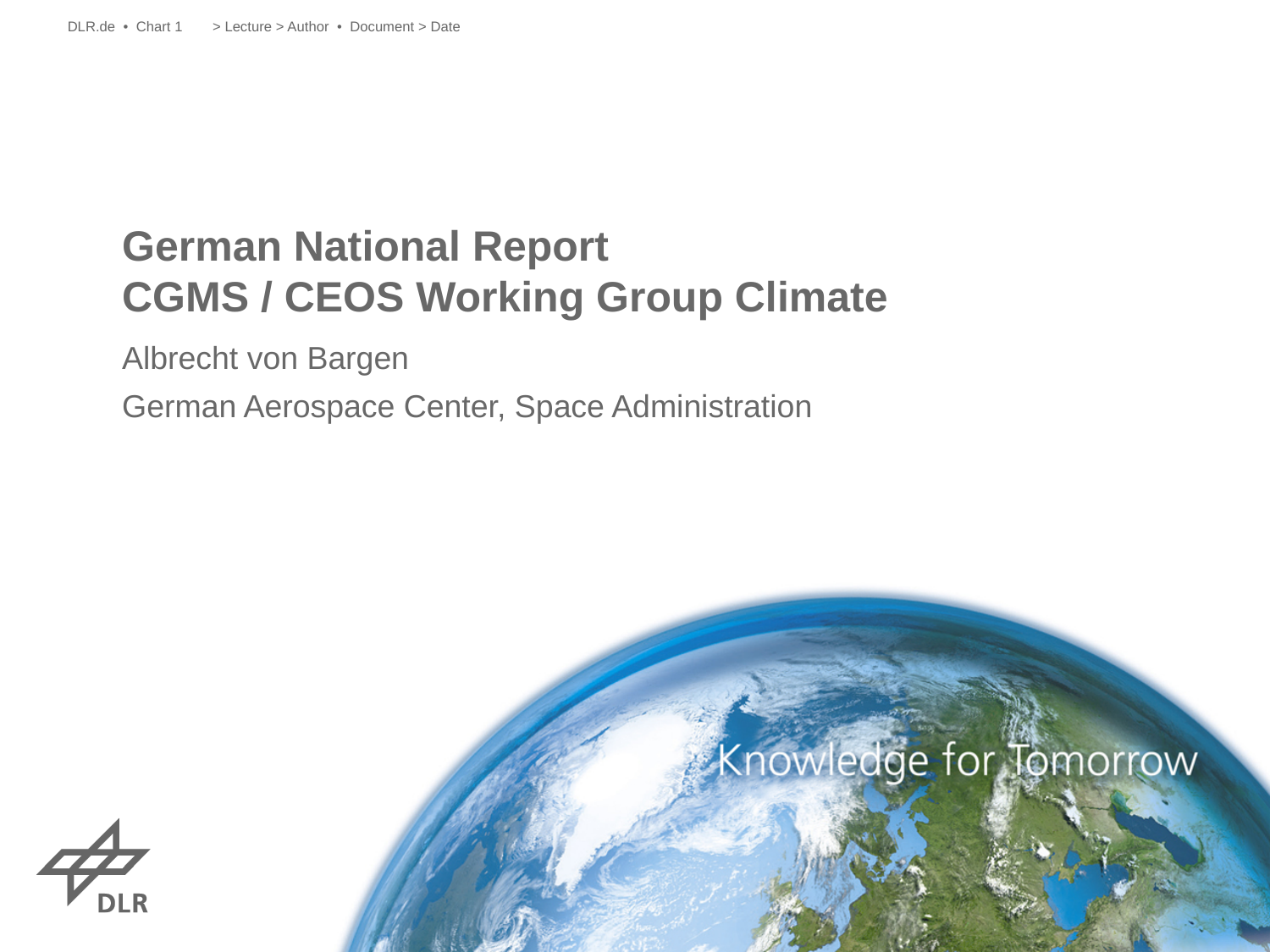

DLR.de  •  Chart 1
> Lecture > Author  •  Document > Date
# German National Report CGMS / CEOS Working Group Climate
Albrecht von Bargen
German Aerospace Center, Space Administration